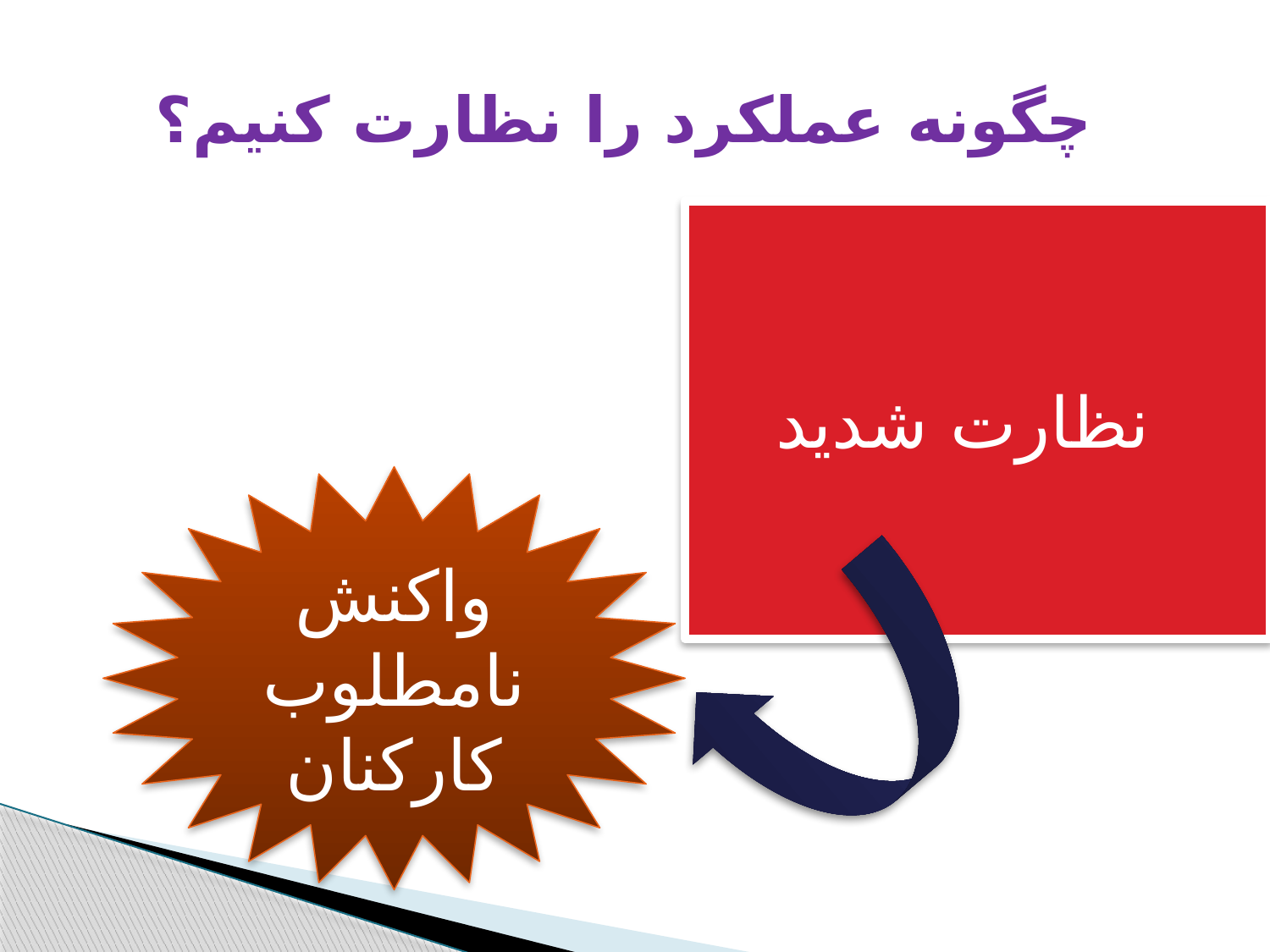

# چگونه عملكرد را نظارت كنيم؟
نظارت شديد
واكنش نامطلوب كاركنان